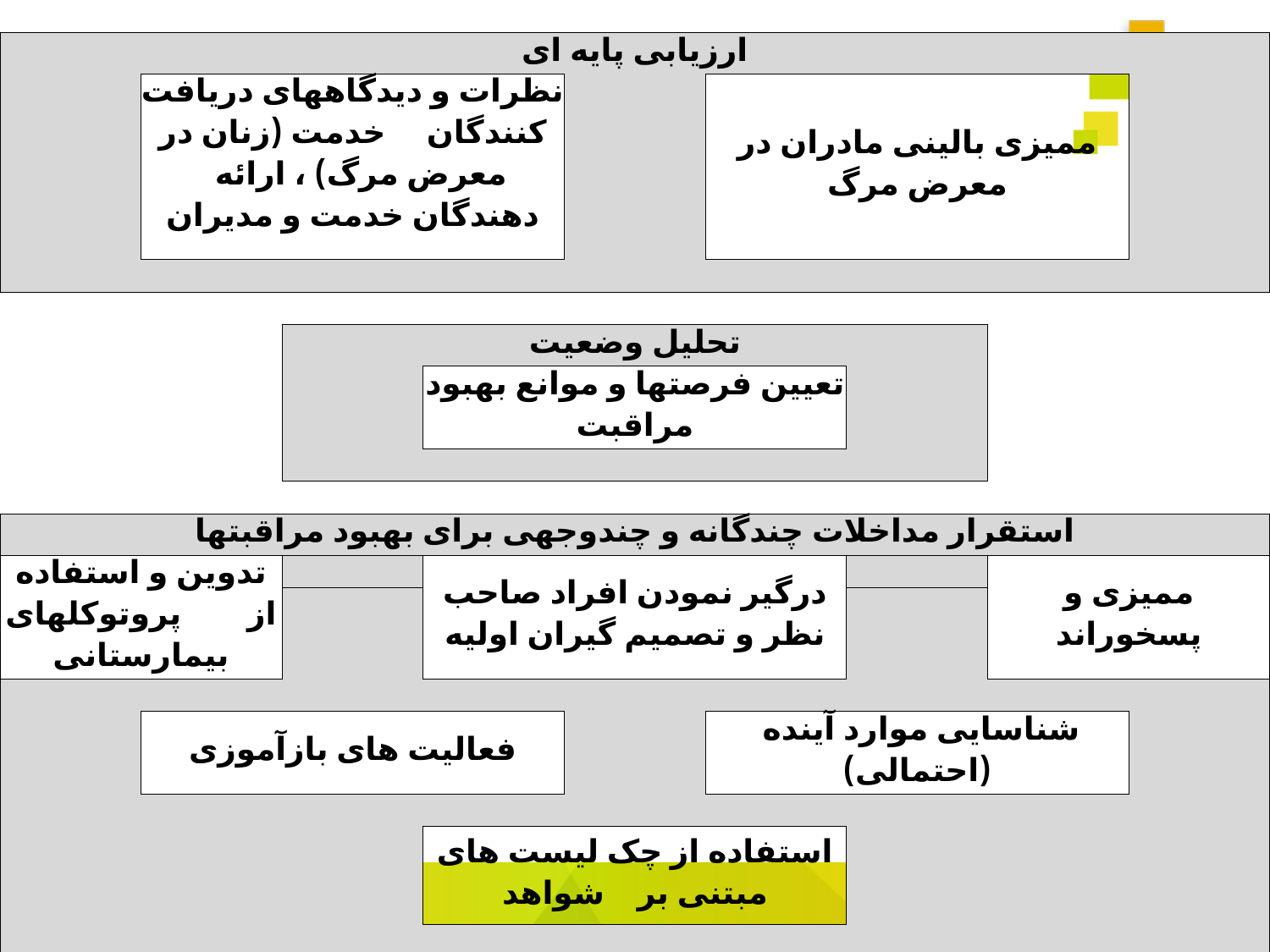

|  |  |  |  |  |  |  |  |  |
| --- | --- | --- | --- | --- | --- | --- | --- | --- |
| ارزیابی پایه ای |  |  |  |  |  |  |  |  |
|  | نظرات و دیدگاههای دریافت کنندگان خدمت (زنان در معرض مرگ) ، ارائه دهندگان خدمت و مدیران |  |  |  | ممیزی بالینی مادران در معرض مرگ |  |  |  |
|  |  |  |  |  |  |  |  |  |
|  |  |  |  |  |  |  |  |  |
|  |  |  |  |  |  |  |  |  |
|  |  |  |  |  |  |  |  |  |
|  |  | تحلیل وضعیت |  |  |  |  |  |  |
|  |  |  | تعیین فرصتها و موانع بهبود مراقبت |  |  |  |  |  |
|  |  |  |  |  |  |  |  |  |
|  |  |  |  |  |  |  |  |  |
|  |  |  |  |  |  |  |  |  |
| استقرار مداخلات چندگانه و چندوجهی برای بهبود مراقبتها |  |  |  |  |  |  |  |  |
| تدوین و استفاده از پروتوکلهای بیمارستانی |  |  | درگیر نمودن افراد صاحب نظر و تصمیم گیران اولیه |  |  |  | ممیزی و پسخوراند |  |
|  |  |  |  |  |  |  |  |  |
|  |  |  |  |  |  |  |  |  |
|  | فعالیت های بازآموزی |  |  |  | شناسایی موارد آینده (احتمالی) |  |  |  |
|  |  |  |  |  |  |  |  |  |
|  |  |  |  |  |  |  |  |  |
|  |  |  | استفاده از چک لیست های مبتنی بر شواهد |  |  |  |  |  |
|  |  |  |  |  |  |  |  |  |
|  |  |  |  |  |  |  |  |  |
|  |  |  |  |  |  |  |  |  |
|  |  |  |  |  |  |  |  |  |
|  |  | ارزیابی مجدد، تحلیل وضعیت، تعدیل مداخلات و پیشبرد عملیات برای بهبود مراقبت ها |  |  |  |  |  |  |
|  |  |  |  |  |  |  |  |  |
|  |  |  |  |  |  |  |  |  |
|  |  |  |  |  |  |  |  |  |